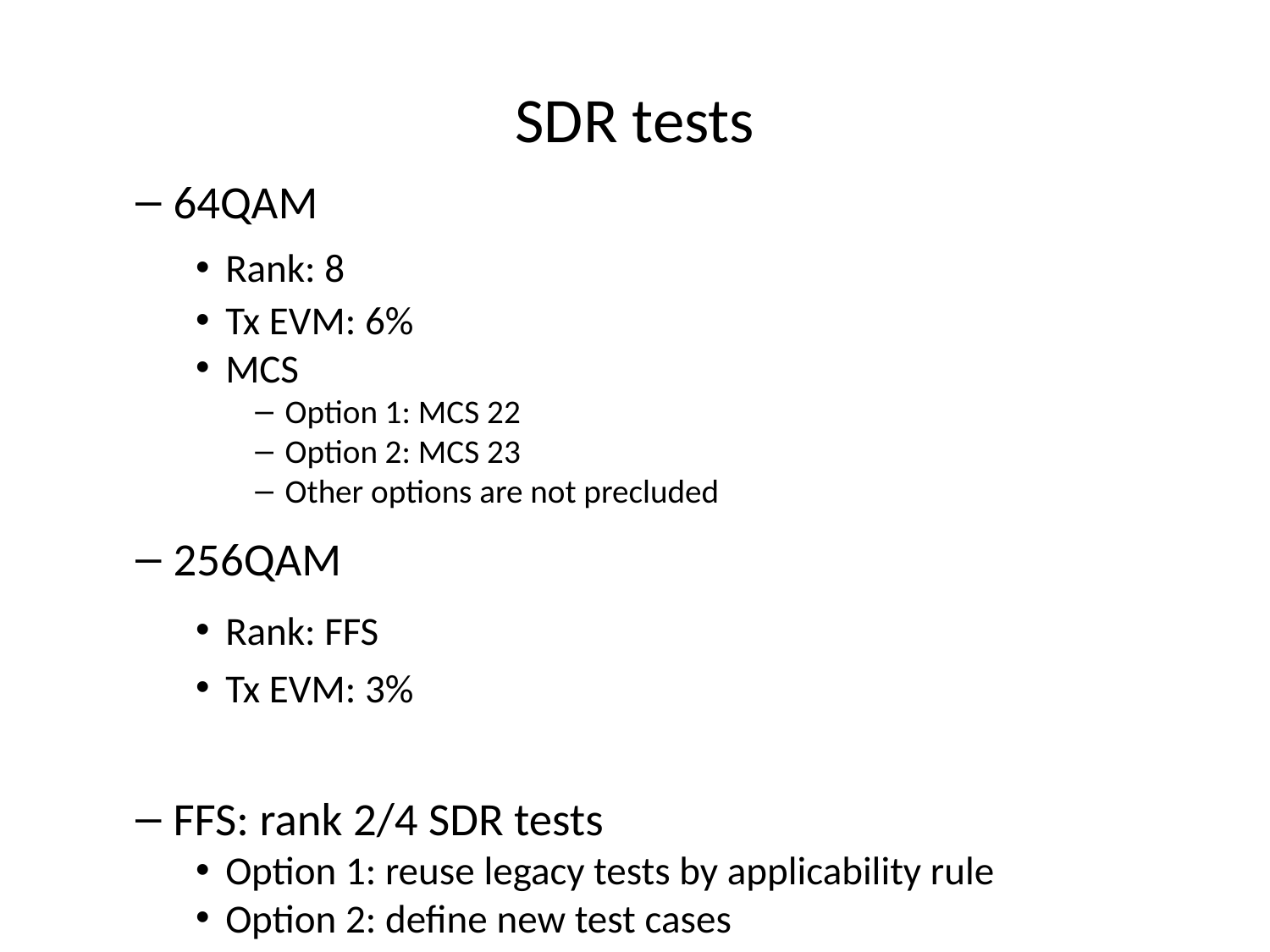

# SDR tests
64QAM
Rank: 8
Tx EVM: 6%
MCS
Option 1: MCS 22
Option 2: MCS 23
Other options are not precluded
256QAM
Rank: FFS
Tx EVM: 3%

FFS: rank 2/4 SDR tests
Option 1: reuse legacy tests by applicability rule
Option 2: define new test cases